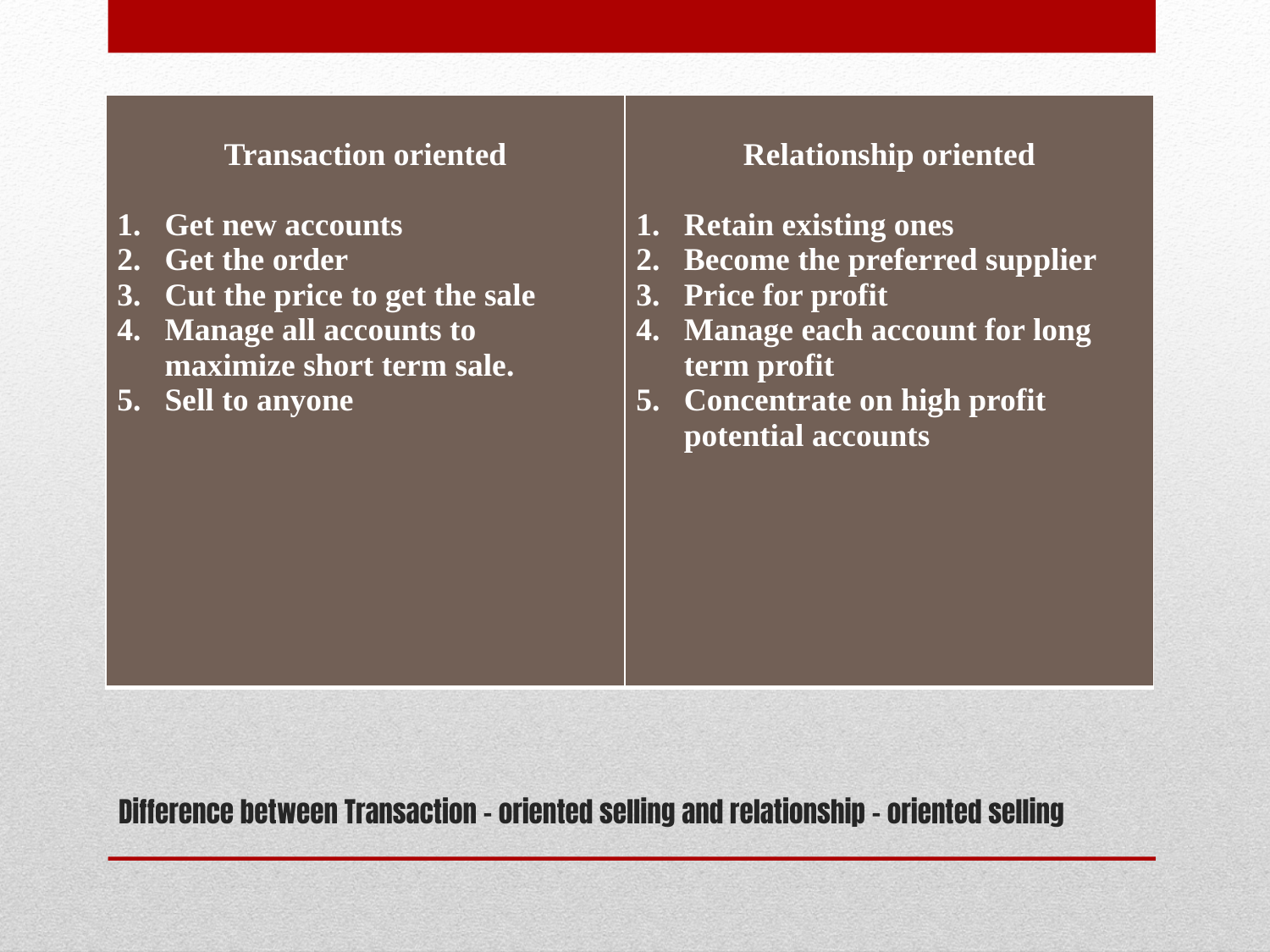

| Transaction oriented Get new accounts Get the order Cut the price to get the sale Manage all accounts to maximize short term sale. Sell to anyone | Relationship oriented Retain existing ones Become the preferred supplier Price for profit Manage each account for long term profit Concentrate on high profit potential accounts |
| --- | --- |
# Difference between Transaction – oriented selling and relationship – oriented selling